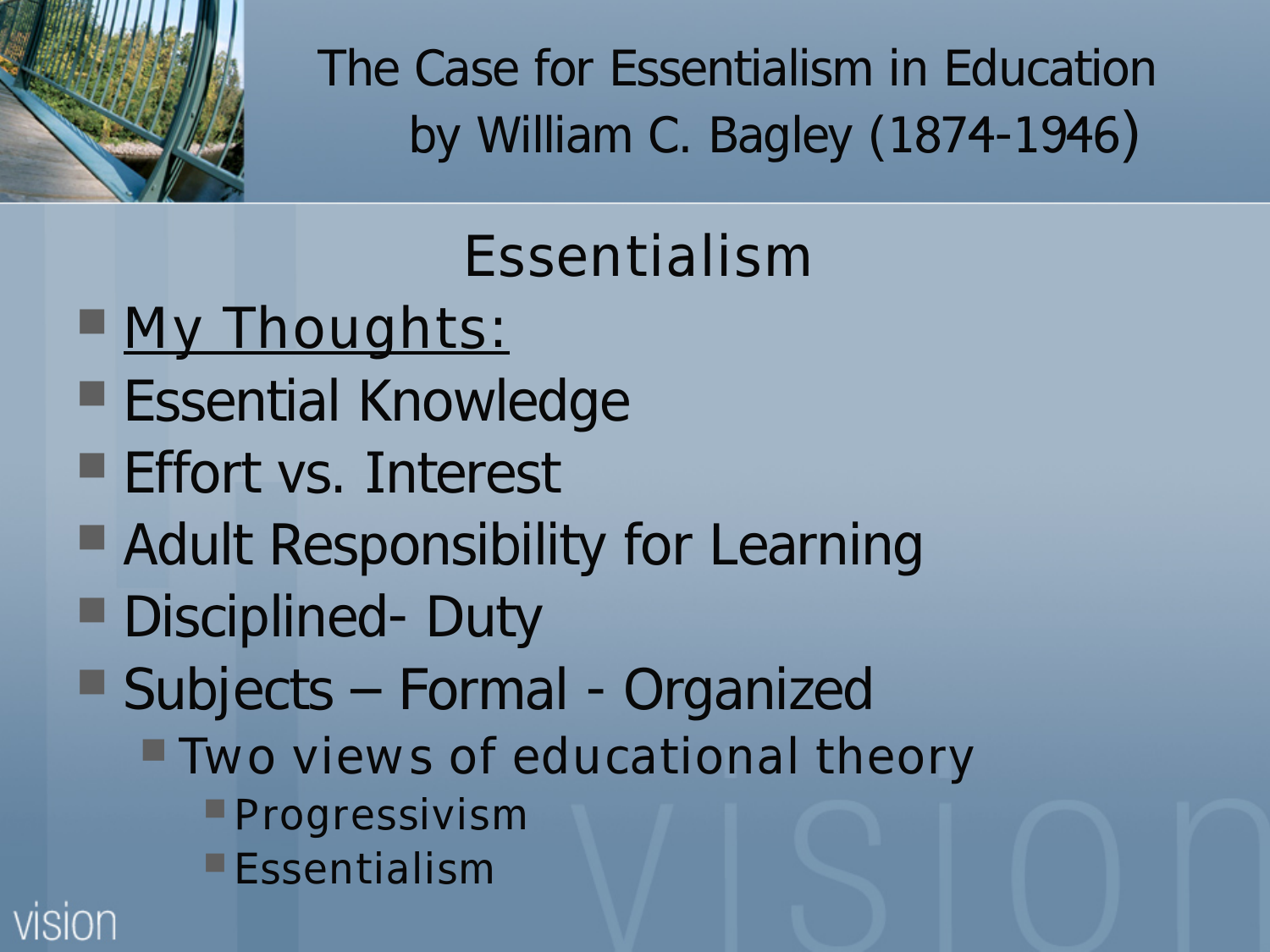

# The Case for Essentialism in Education by William C. Bagley (1874-1946)
Essentialism
My Thoughts:
Essential Knowledge
Effort vs. Interest
Adult Responsibility for Learning
Disciplined- Duty
Subjects – Formal - Organized
Two views of educational theory
Progressivism
Essentialism